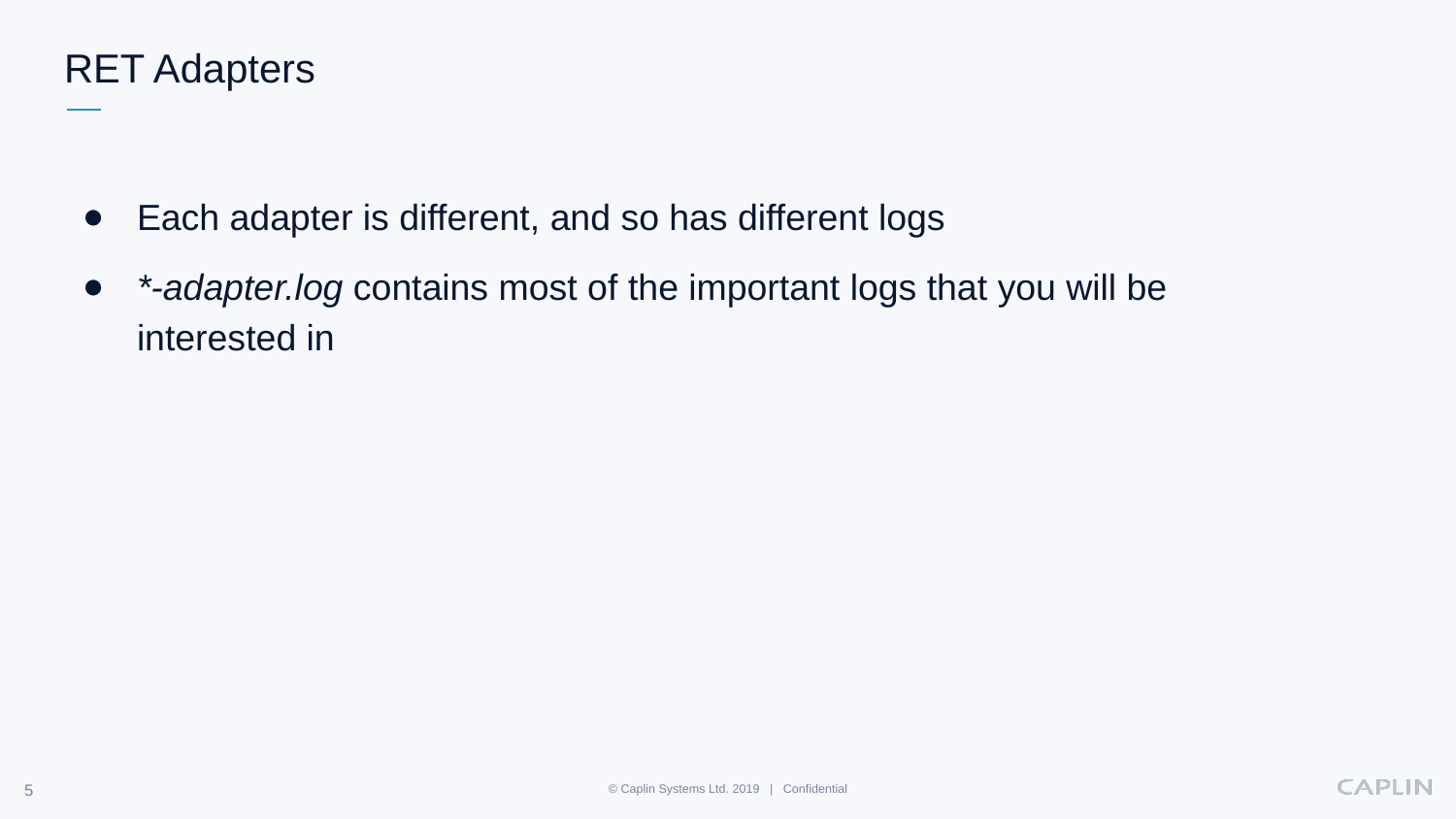

# RET Adapters
Each adapter is different, and so has different logs
*-adapter.log contains most of the important logs that you will be interested in